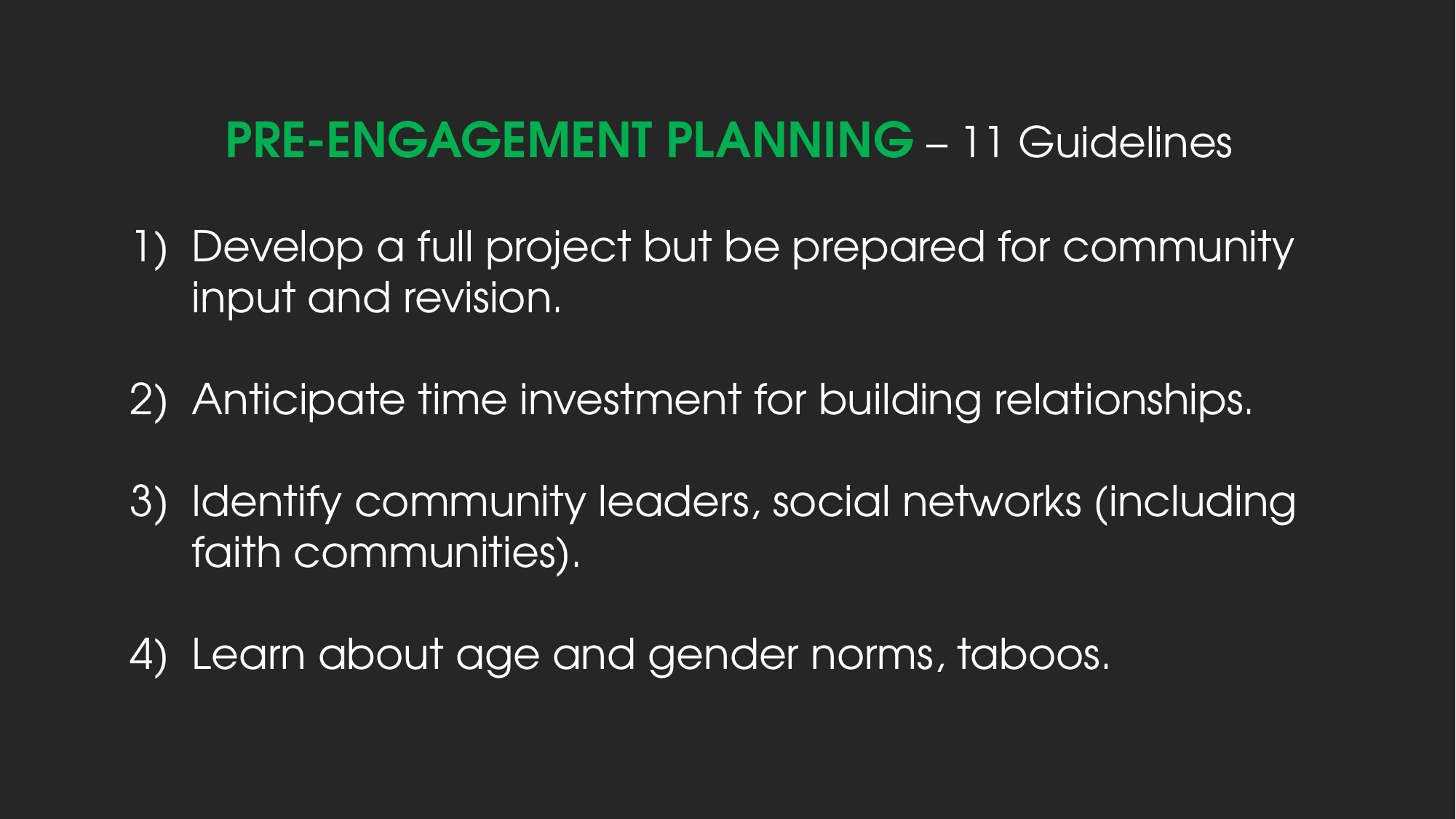

PRE-ENGAGEMENT PLANNING – 11 Guidelines
Develop a full project but be prepared for community input and revision.

Anticipate time investment for building relationships.

Identify community leaders, social networks (including faith communities).
Learn about age and gender norms, taboos.